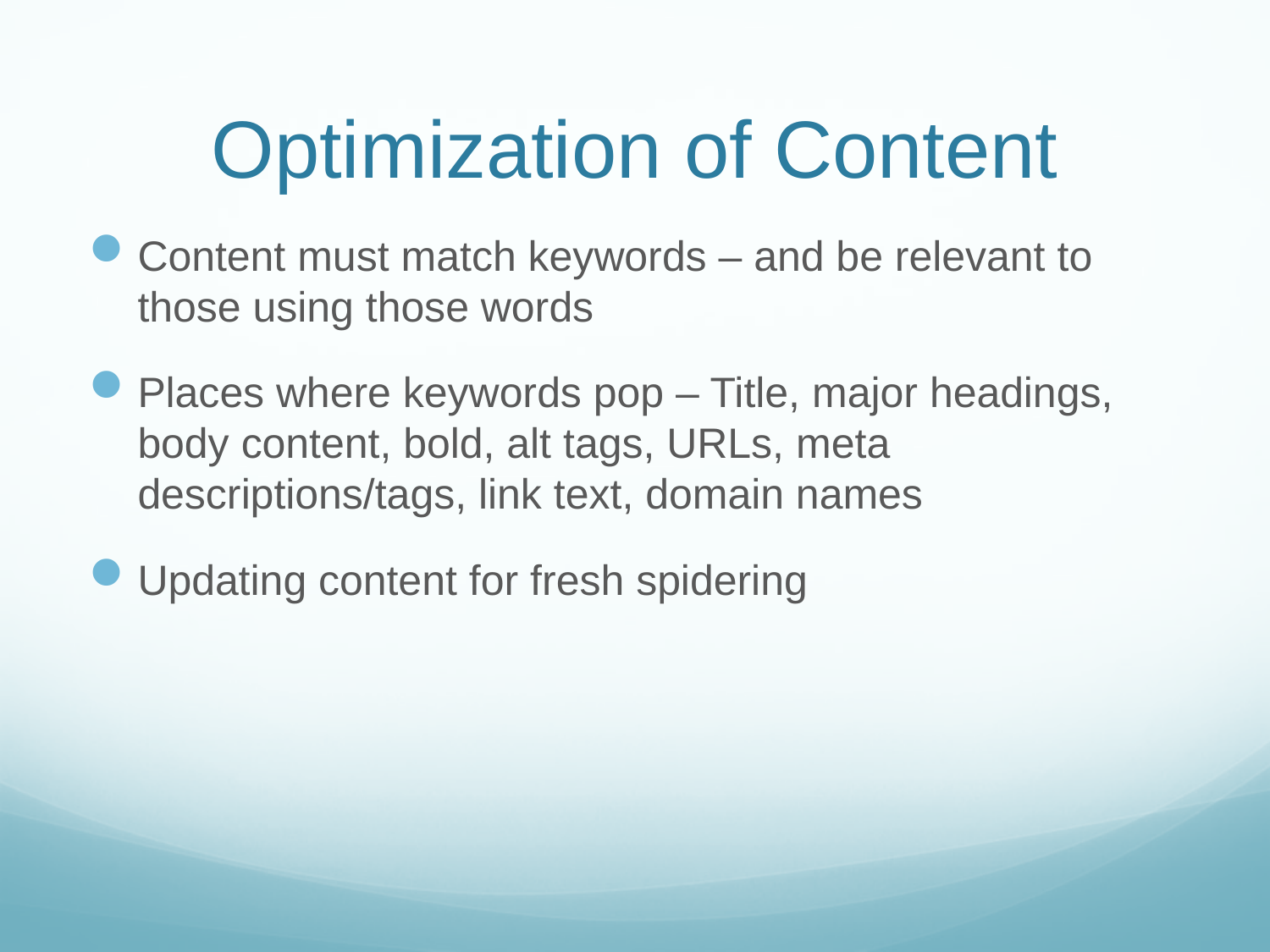

# Optimization of Content
Content must match keywords – and be relevant to those using those words
Places where keywords pop – Title, major headings, body content, bold, alt tags, URLs, meta descriptions/tags, link text, domain names
Updating content for fresh spidering